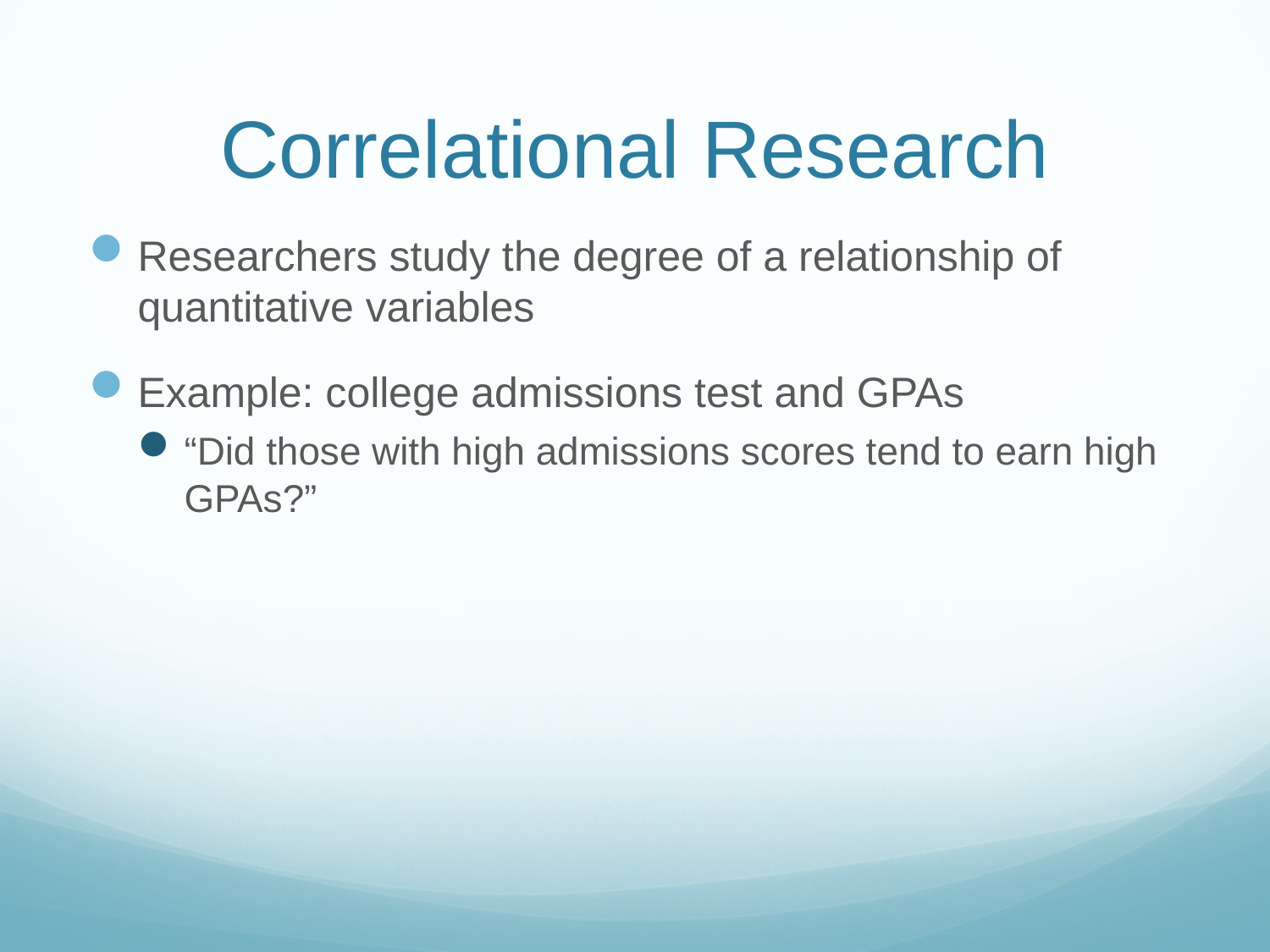

# Correlational Research
Researchers study the degree of a relationship of quantitative variables
Example: college admissions test and GPAs
“Did those with high admissions scores tend to earn high GPAs?”